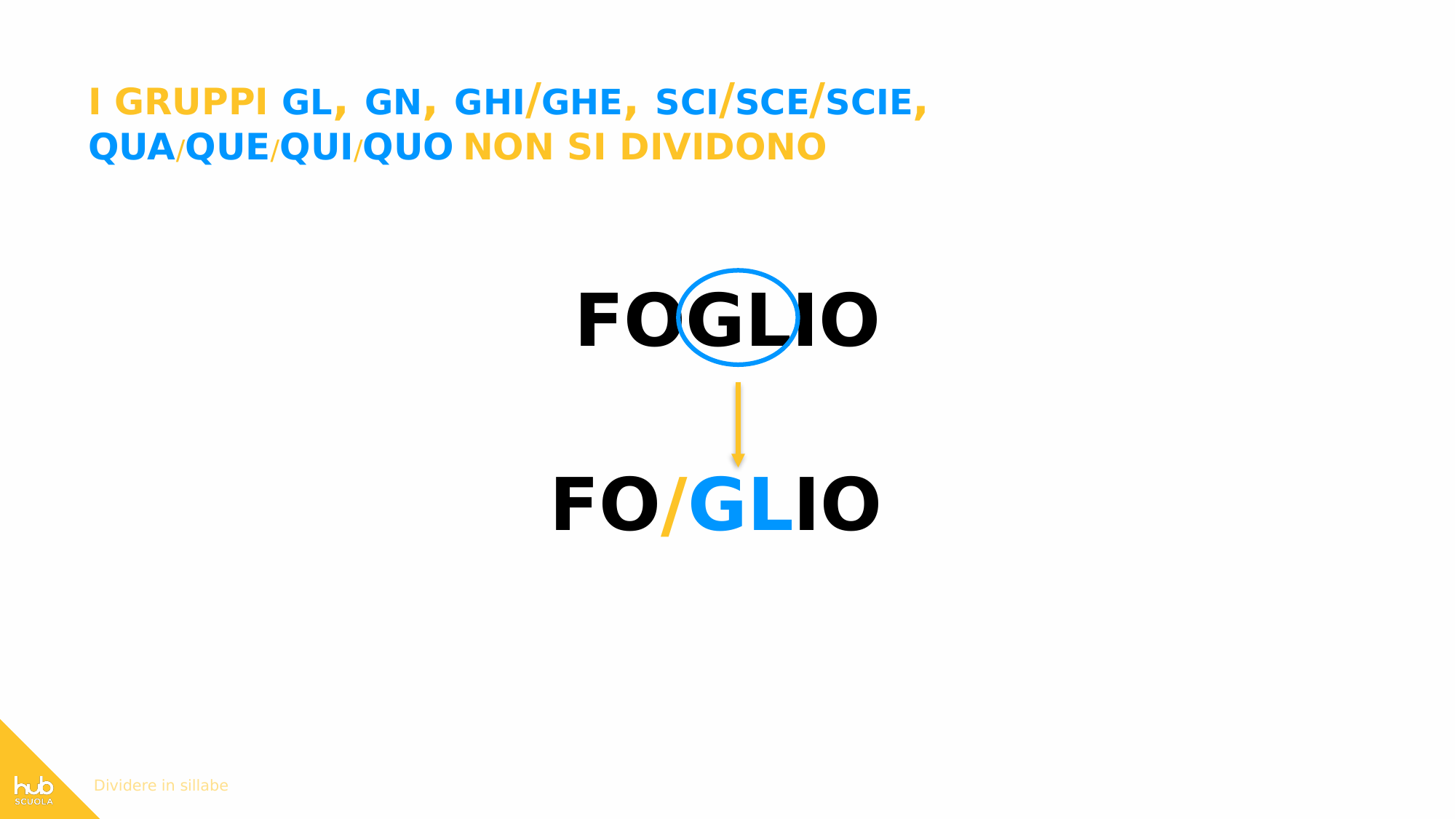

I GRUPPI GL, GN, GHI/GHE, SCI/SCE/SCIE,
QUA/QUE/QUI/QUO NON SI DIVIDONO
FOGLIO

FO/GLIO